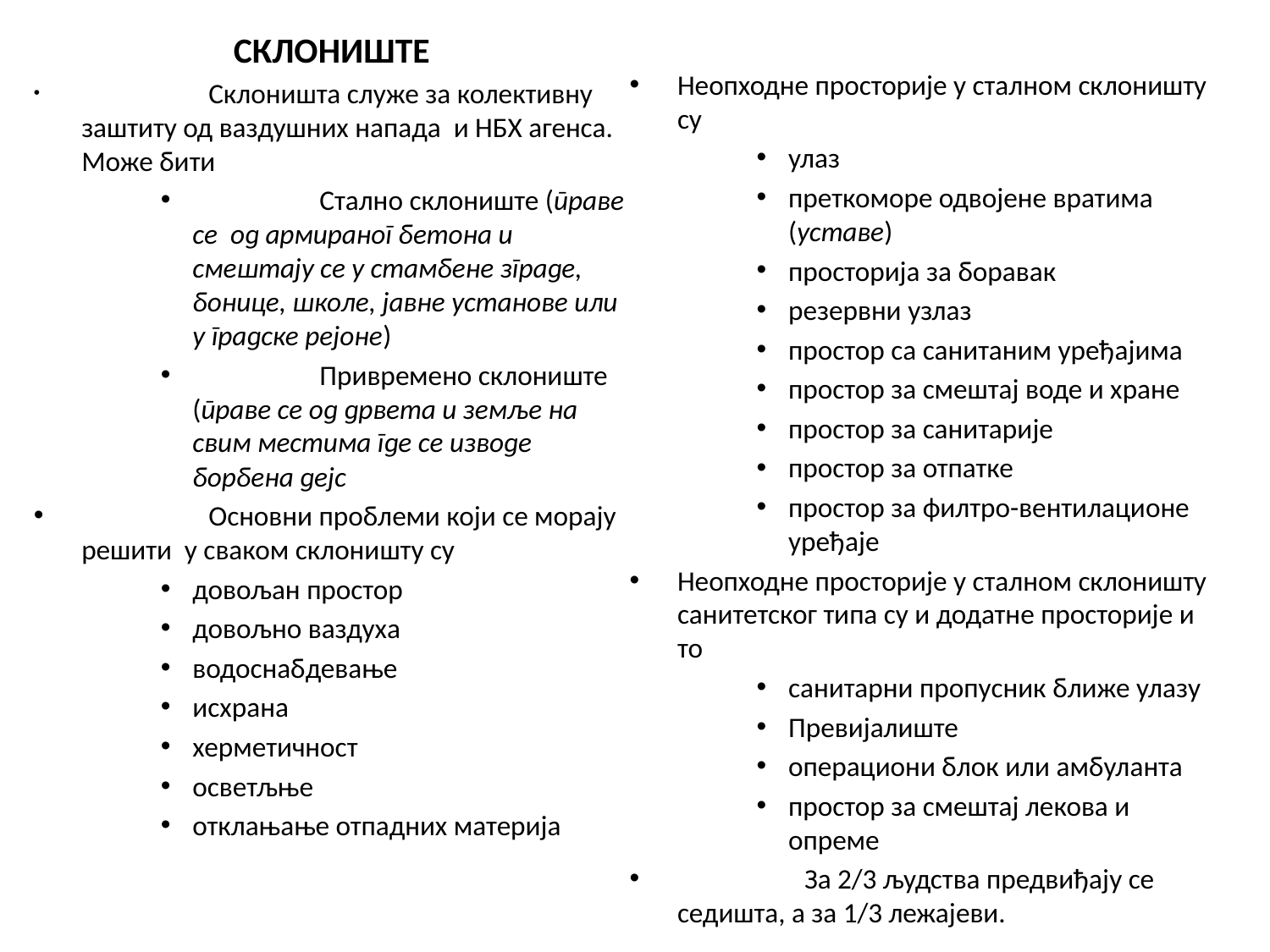

СКЛОНИШТЕ
	Склоништа служе за колективну заштиту од ваздушних напада  и НБХ агенса. Може бити
	Стално склониште (праве се  од армираног бетона и смештају се у стамбене зграде, бонице, школе, јавне установе или у градске рејоне)
	Привремено склониште (праве се од дрвета и земље на свим местима где се изводе борбена дејс
	Основни проблеми који се морају решити  у сваком склоништу су
довољан простор
довољно ваздуха
водоснабдевање
исхрана
херметичност
осветљње
отклањање отпадних материја

Неопходне просторије у сталном склоништу су
улаз
преткоморе одвојене вратима (уставе)
просторија за боравак
резервни узлаз
простор са санитаним уређајима
простор за смештај воде и хране
простор за санитарије
простор за отпатке
простор за филтро-вентилационе уређаје
Неопходне просторије у сталном склоништу санитетског типа су и додатне просторије и то
санитарни пропусник ближе улазу
Превијалиште
операциони блок или амбуланта
простор за смештај лекова и опреме
	За 2/3 људства предвиђају се седишта, а за 1/3 лежајеви.